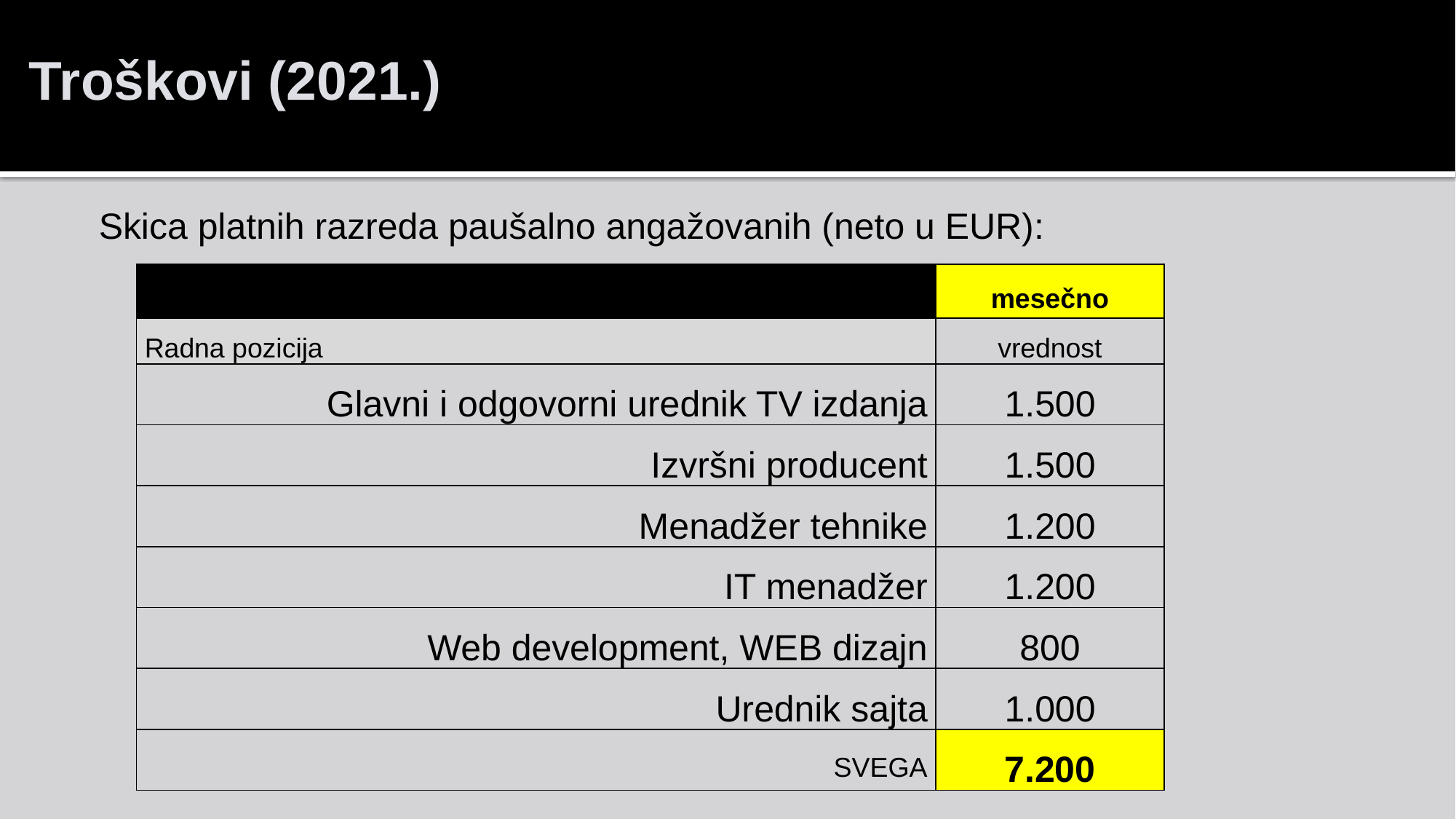

Troškovi (2021.)

Skica platnih razreda paušalno angažovanih (neto u EUR):

| Paušal | mesečno |
| --- | --- |
| Radna pozicija | vrednost |
| Glavni i odgovorni urednik TV izdanja | 1.500 |
| Izvršni producent | 1.500 |
| Menadžer tehnike | 1.200 |
| IT menadžer | 1.200 |
| Web development, WEB dizajn | 800 |
| Urednik sajta | 1.000 |
| SVEGA | 7.200 |